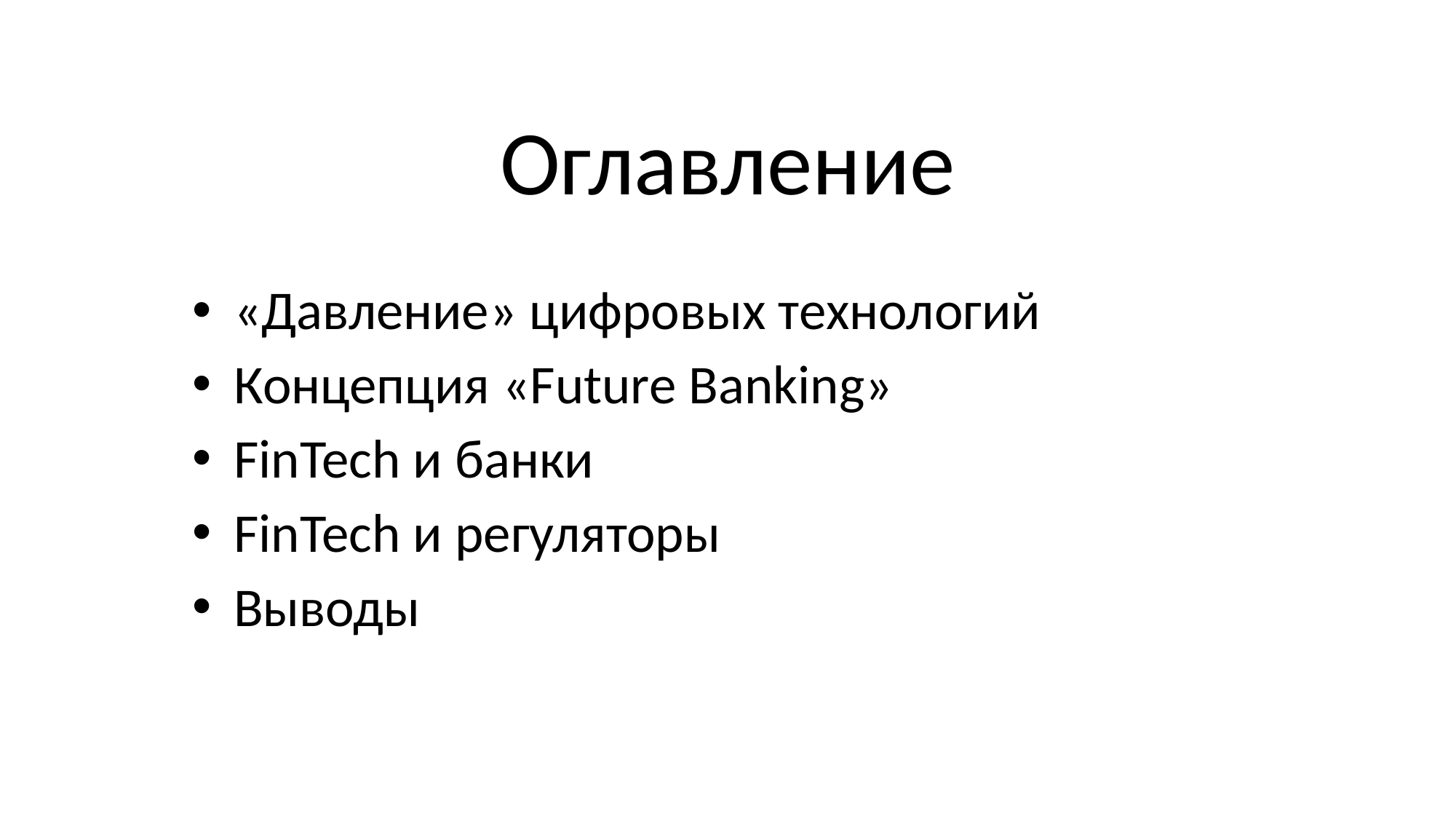

# Оглавление
«Давление» цифровых технологий
Концепция «Future Banking»
FinTech и банки
FinTech и регуляторы
Выводы